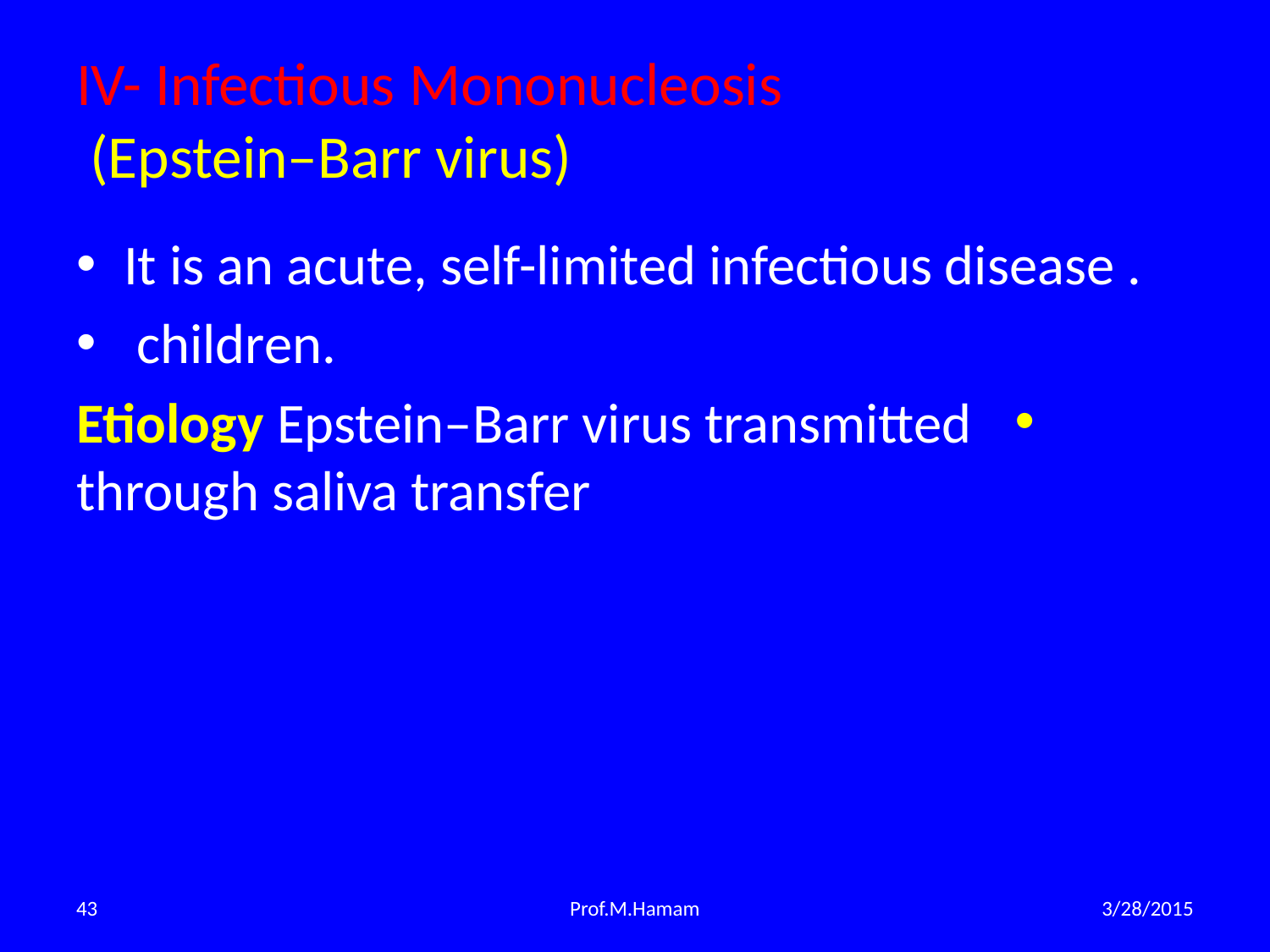

# IV- Infectious Mononucleosis (Epstein–Barr virus)
It is an acute, self-limited infectious disease .
 children.
 Etiology Epstein–Barr virus transmitted through saliva transfer

43
Prof.M.Hamam
3/28/2015